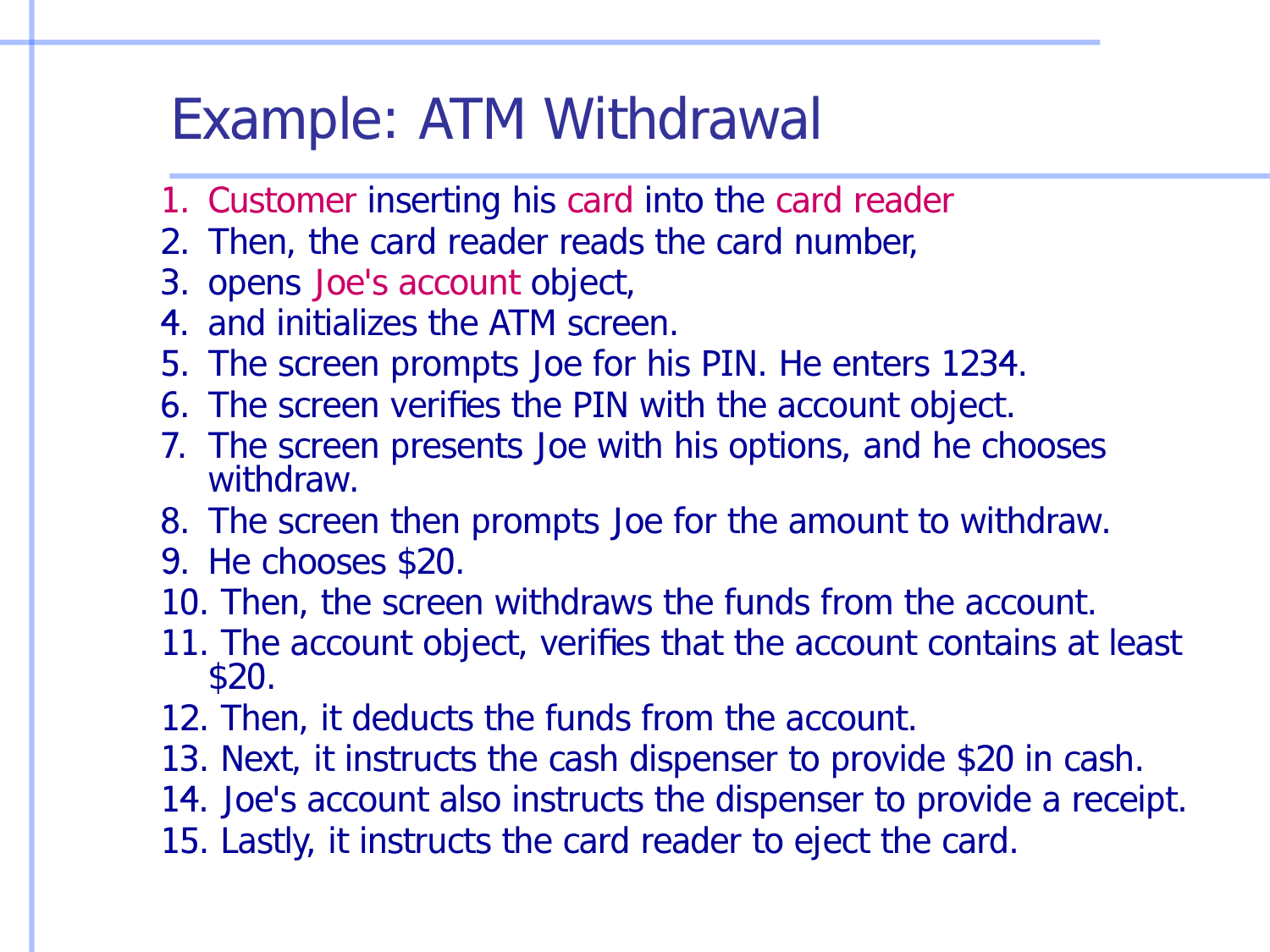

Example: ATM Withdrawal

Customer inserting his card into the card reader
Then, the card reader reads the card number,
opens Joe's account object,
and initializes the ATM screen.
The screen prompts Joe for his PIN. He enters 1234.
The screen verifies the PIN with the account object.
The screen presents Joe with his options, and he chooses withdraw.
The screen then prompts Joe for the amount to withdraw.
He chooses $20.
 Then, the screen withdraws the funds from the account.
 The account object, verifies that the account contains at least $20.
 Then, it deducts the funds from the account.
 Next, it instructs the cash dispenser to provide $20 in cash.
 Joe's account also instructs the dispenser to provide a receipt.
 Lastly, it instructs the card reader to eject the card.